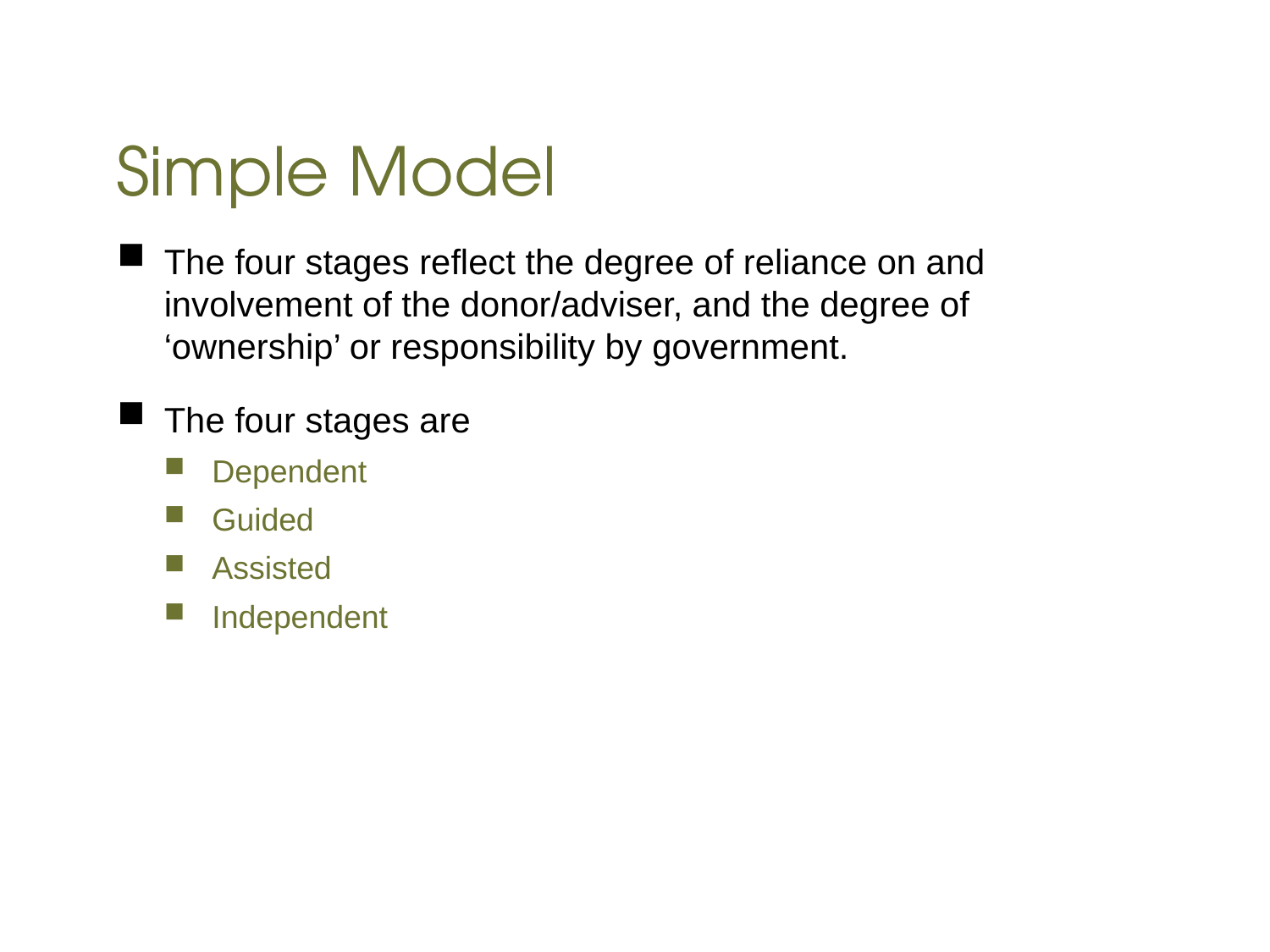

# Simple Model
The four stages reflect the degree of reliance on and involvement of the donor/adviser, and the degree of ‘ownership’ or responsibility by government.
The four stages are
Dependent
Guided
Assisted
Independent